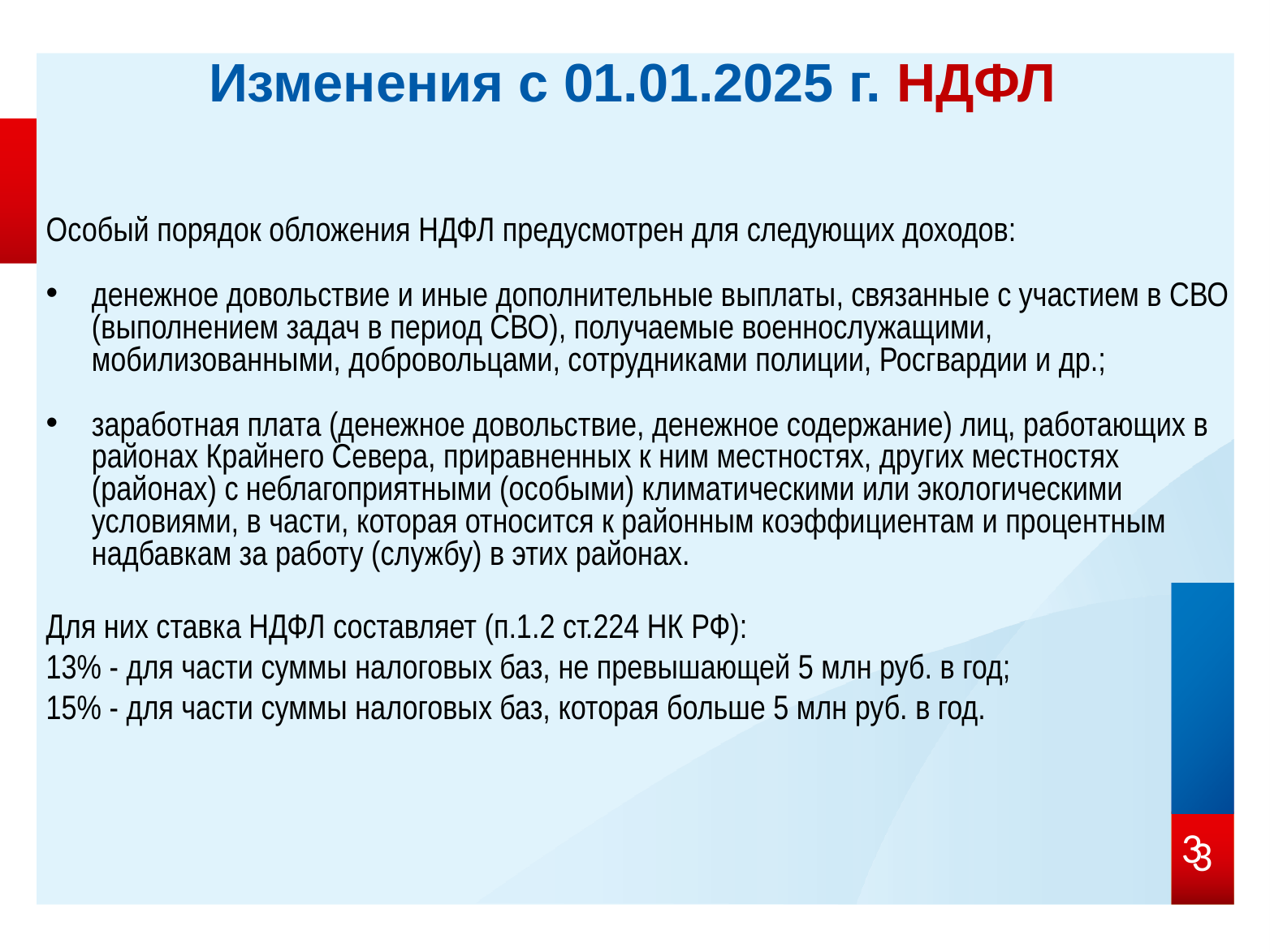

Изменения с 01.01.2025 г. НДФЛ

Особый порядок обложения НДФЛ предусмотрен для следующих доходов:

денежное довольствие и иные дополнительные выплаты, связанные с участием в СВО (выполнением задач в период СВО), получаемые военнослужащими, мобилизованными, добровольцами, сотрудниками полиции, Росгвардии и др.;

заработная плата (денежное довольствие, денежное содержание) лиц, работающих в районах Крайнего Севера, приравненных к ним местностях, других местностях (районах) с неблагоприятными (особыми) климатическими или экологическими условиями, в части, которая относится к районным коэффициентам и процентным надбавкам за работу (службу) в этих районах.

Для них ставка НДФЛ составляет (п.1.2 ст.224 НК РФ):
13% - для части суммы налоговых баз, не превышающей 5 млн руб. в год;
15% - для части суммы налоговых баз, которая больше 5 млн руб. в год.

3
3